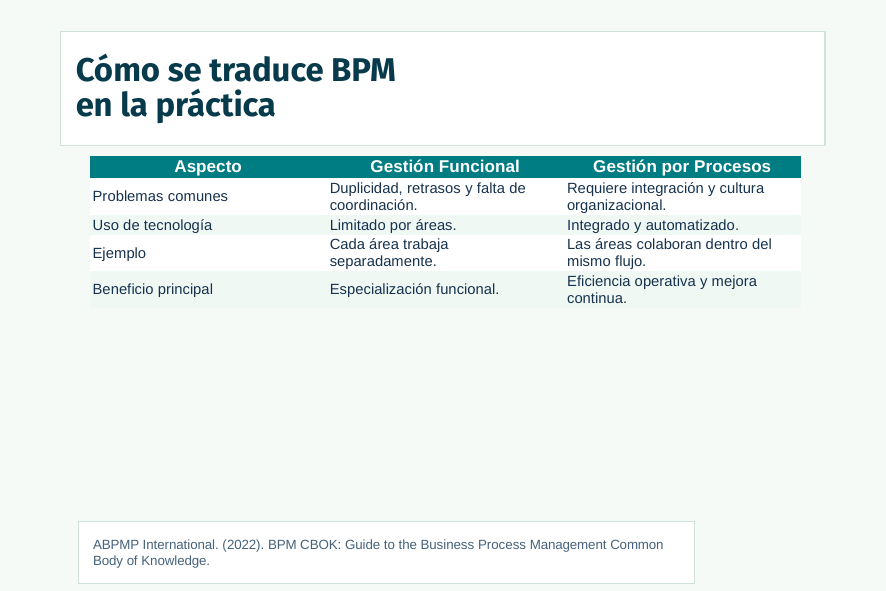

# Cómo se traduce BPM
en la práctica
| Aspecto | Gestión Funcional | Gestión por Procesos |
| --- | --- | --- |
| Problemas comunes | Duplicidad, retrasos y falta de coordinación. | Requiere integración y cultura organizacional. |
| Uso de tecnología | Limitado por áreas. | Integrado y automatizado. |
| Ejemplo | Cada área trabaja separadamente. | Las áreas colaboran dentro del mismo flujo. |
| Beneficio principal | Especialización funcional. | Eficiencia operativa y mejora continua. |
ABPMP International. (2022). BPM CBOK: Guide to the Business Process Management Common Body of Knowledge.